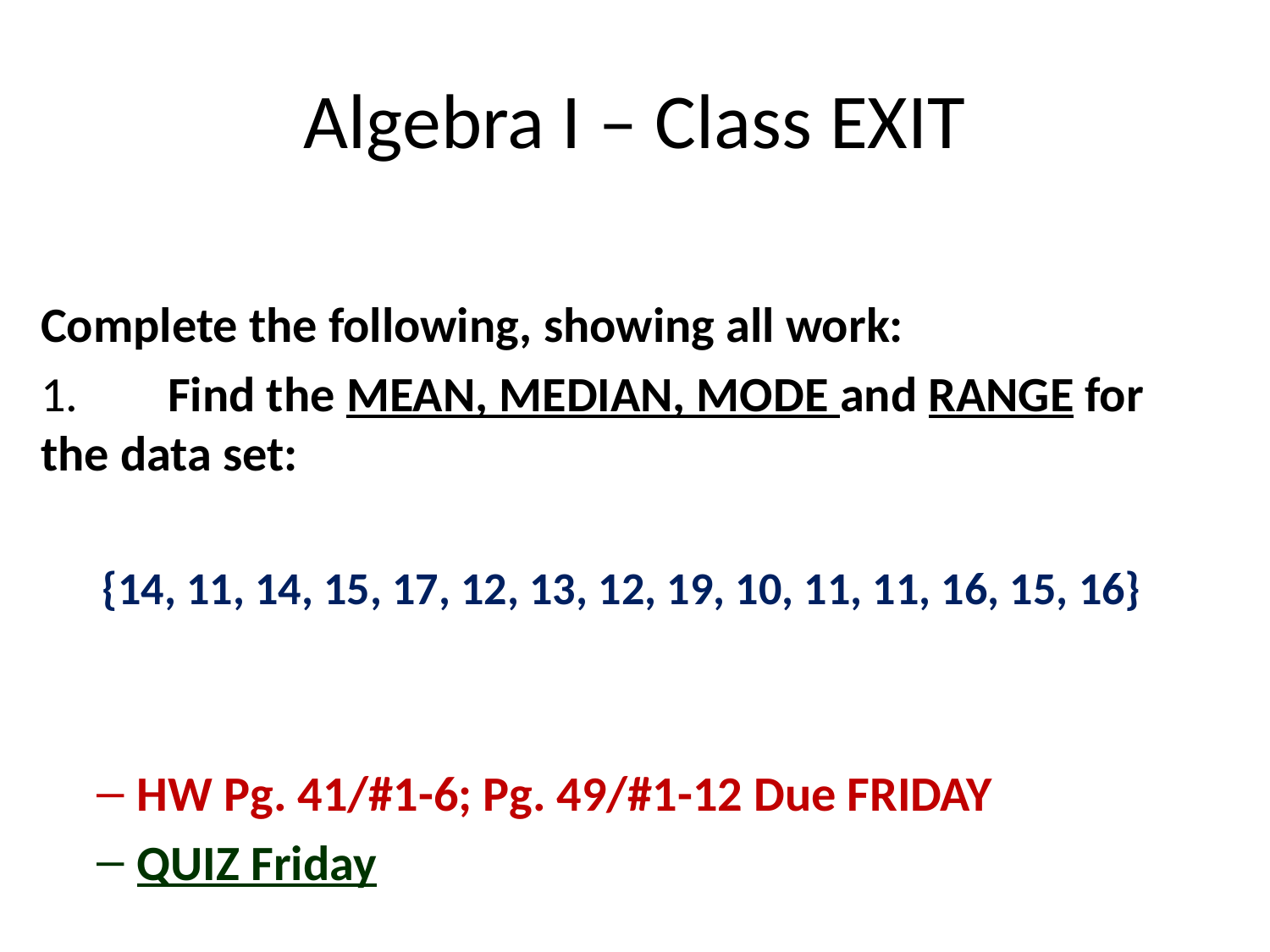

# Algebra I – Class EXIT

Complete the following, showing all work:
1.	Find the MEAN, MEDIAN, MODE and RANGE for 	the data set:

{14, 11, 14, 15, 17, 12, 13, 12, 19, 10, 11, 11, 16, 15, 16}

HW Pg. 41/#1-6; Pg. 49/#1-12 Due FRIDAY
QUIZ Friday